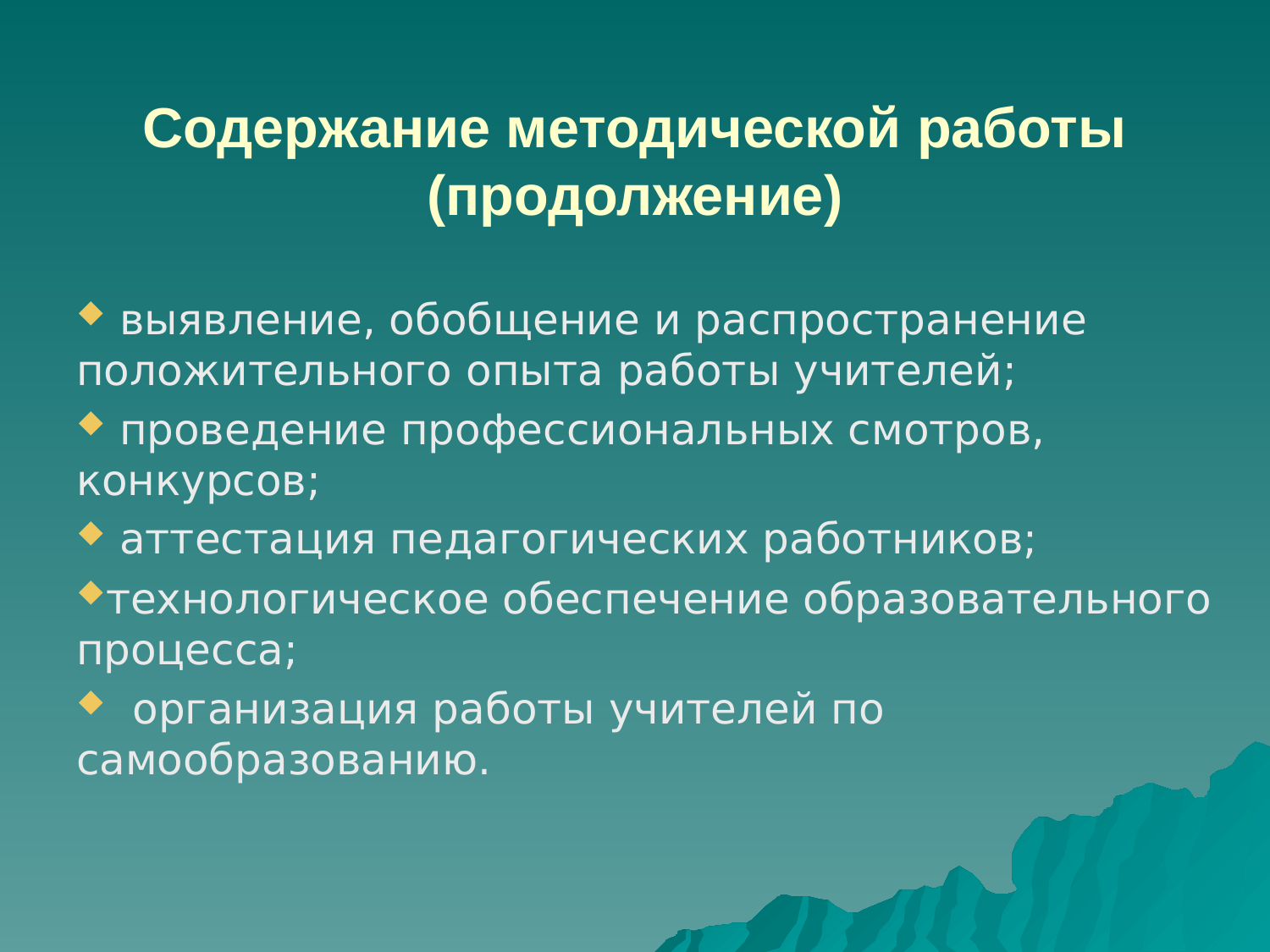

# Содержание методической работы (продолжение)
 выявление, обобщение и распространение положительного опыта работы учителей;
 проведение профессиональных смотров, конкурсов;
 аттестация педагогических работников;
технологическое обеспечение образовательного процесса;
  организация работы учителей по самообразованию.